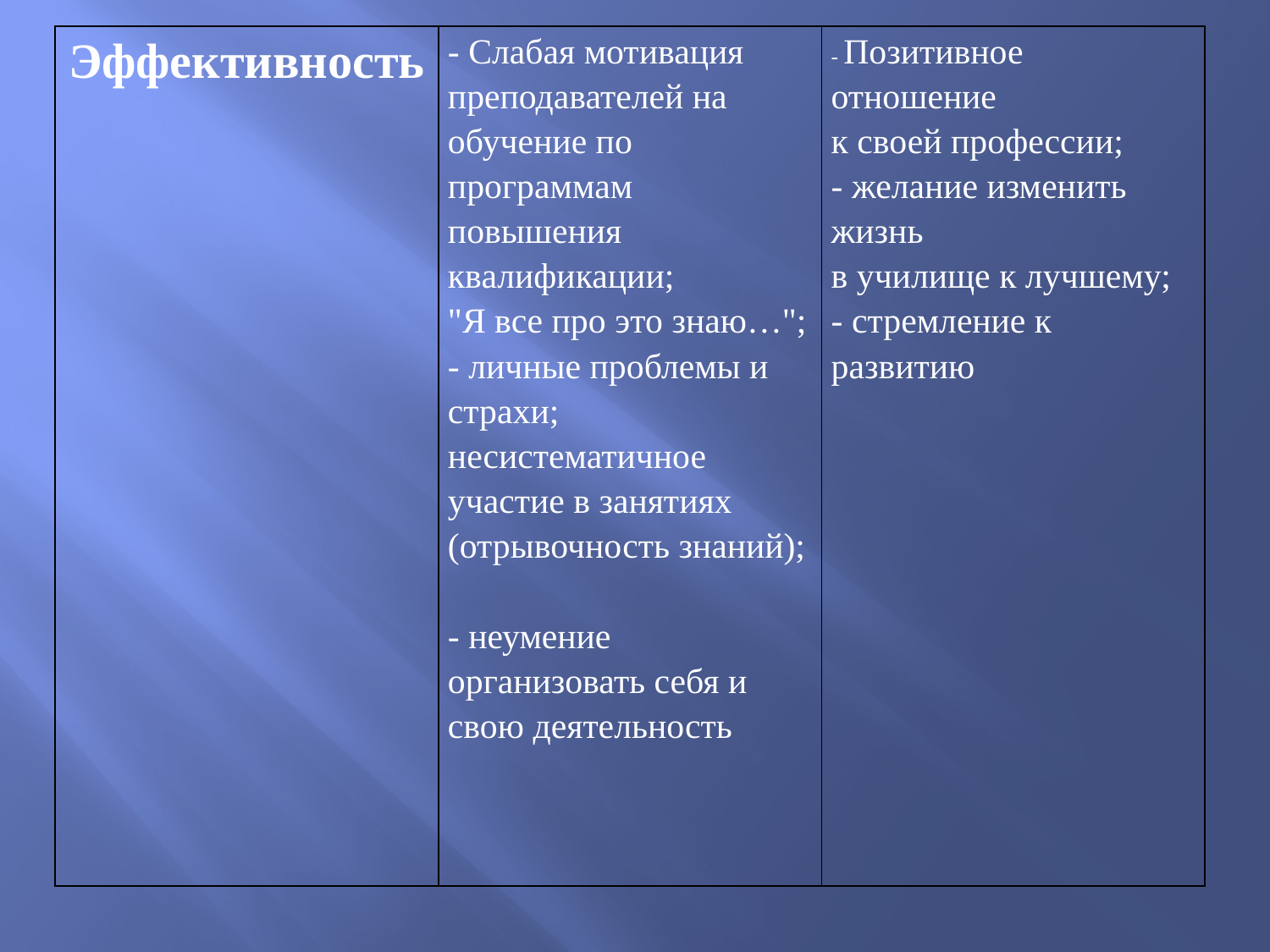

| Эффективность | - Слабая мотивация преподавателей на обучение по программам повышения квалификации; "Я все про это знаю…"; - личные проблемы и страхи; несистематичное участие в занятиях (отрывочность знаний); - неумение организовать себя и свою деятельность | - Позитивное отношение к своей профессии; - желание изменить жизнь в училище к лучшему; - стремление к развитию |
| --- | --- | --- |